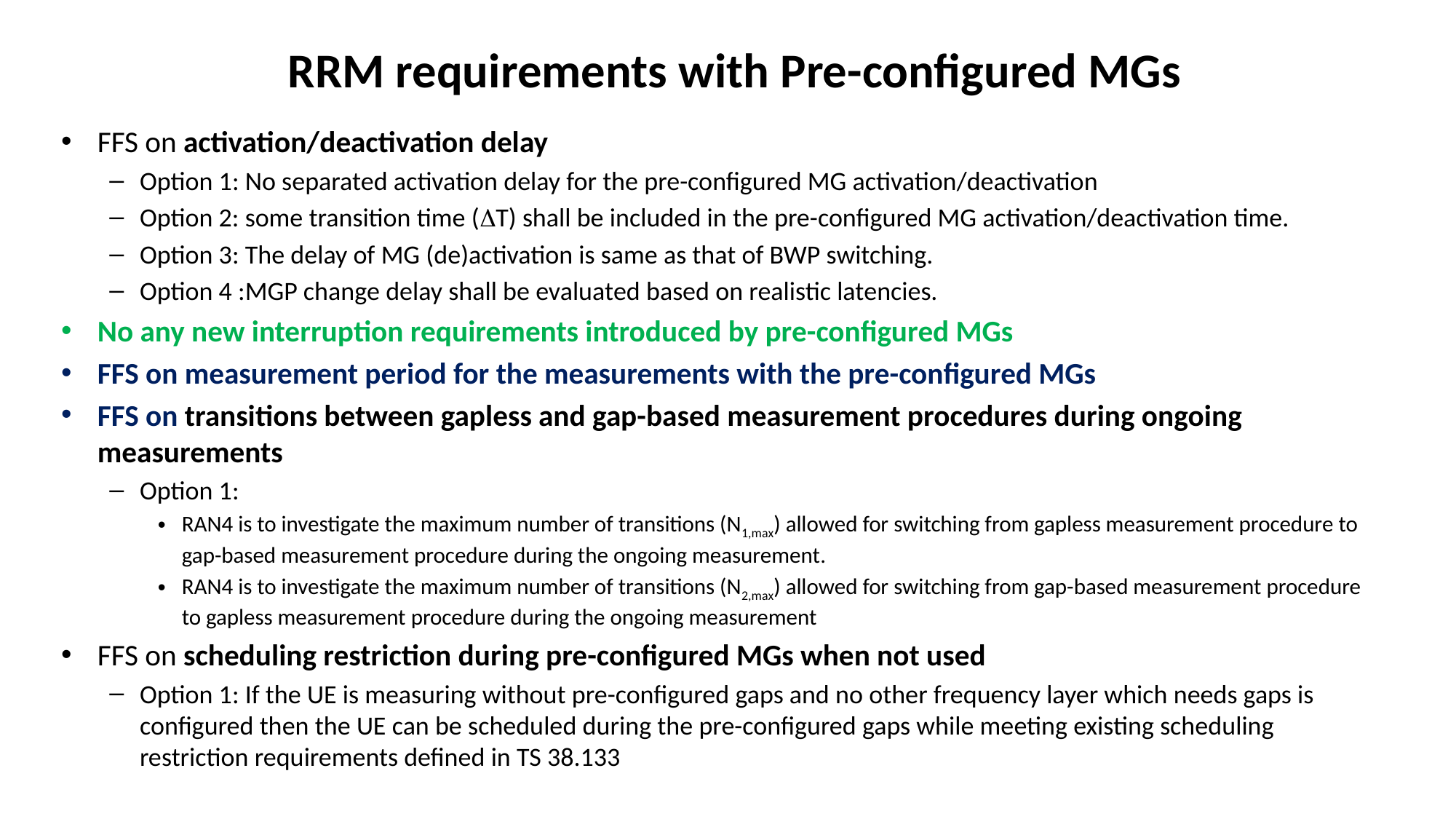

# RRM requirements with Pre-configured MGs
FFS on activation/deactivation delay
Option 1: No separated activation delay for the pre-configured MG activation/deactivation
Option 2: some transition time (ΔT) shall be included in the pre-configured MG activation/deactivation time.
Option 3: The delay of MG (de)activation is same as that of BWP switching.
Option 4 :MGP change delay shall be evaluated based on realistic latencies.
No any new interruption requirements introduced by pre-configured MGs
FFS on measurement period for the measurements with the pre-configured MGs
FFS on transitions between gapless and gap-based measurement procedures during ongoing measurements
Option 1:
RAN4 is to investigate the maximum number of transitions (N1,max) allowed for switching from gapless measurement procedure to gap-based measurement procedure during the ongoing measurement.
RAN4 is to investigate the maximum number of transitions (N2,max) allowed for switching from gap-based measurement procedure to gapless measurement procedure during the ongoing measurement
FFS on scheduling restriction during pre-configured MGs when not used
Option 1: If the UE is measuring without pre-configured gaps and no other frequency layer which needs gaps is configured then the UE can be scheduled during the pre-configured gaps while meeting existing scheduling restriction requirements defined in TS 38.133